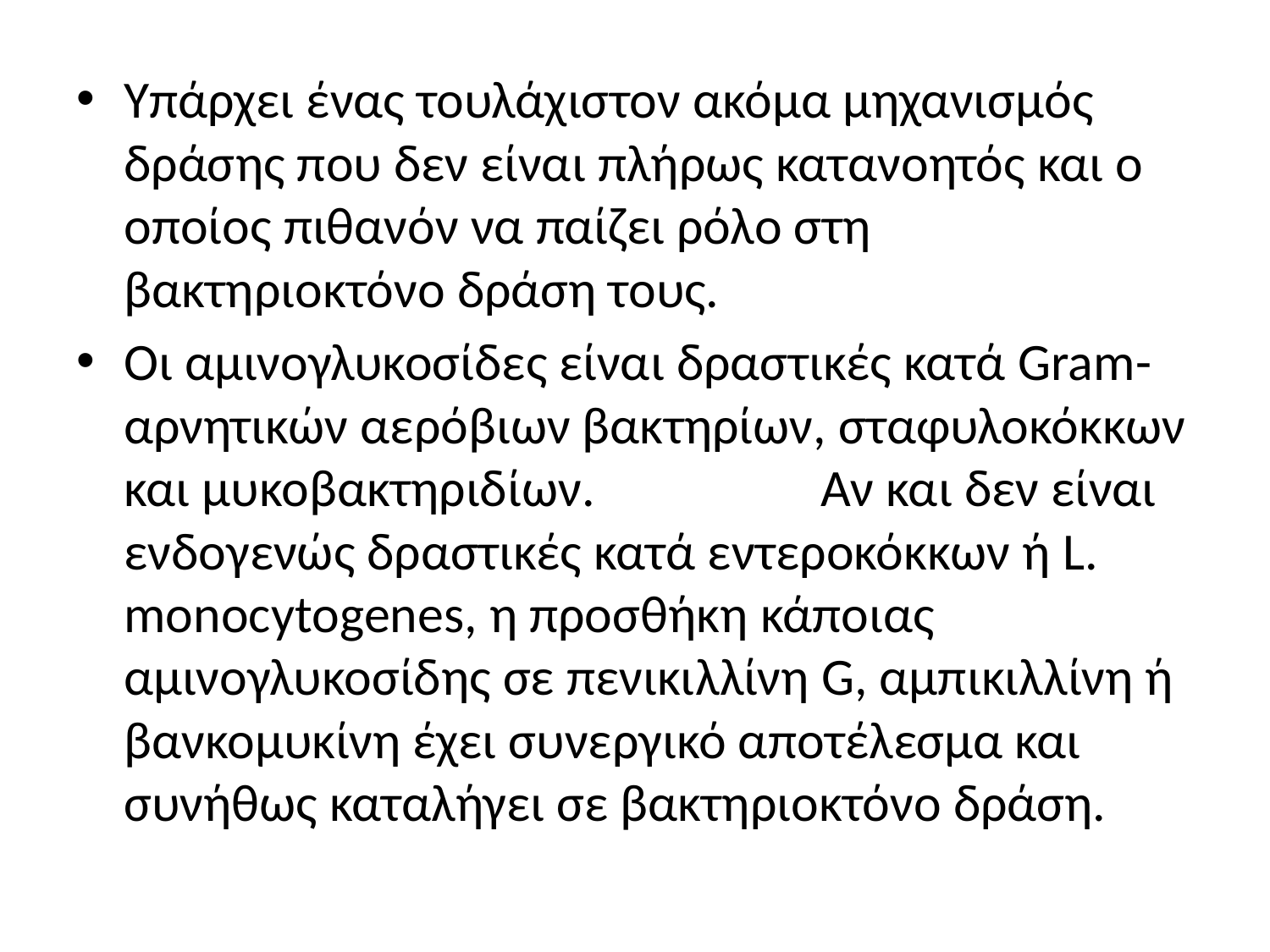

Υπάρχει ένας τουλάχιστον ακόμα μηχανισμός δράσης που δεν είναι πλήρως κατανοητός και ο οποίος πιθανόν να παίζει ρόλο στη βακτηριοκτόνο δράση τους.
Οι αμινογλυκοσίδες είναι δραστικές κατά Gram-αρνητικών αερόβιων βακτηρίων, σταφυλοκόκκων και μυκοβακτηριδίων.                   Αν και δεν είναι ενδογενώς δραστικές κατά εντεροκόκκων ή L. mono­cytogenes, η προσθήκη κάποιας αμινογλυκοσίδης σε πενικιλλίνη G, αμπικιλλίνη ή βανκομυκίνη έχει συνεργικό αποτέλεσμα και συνήθως καταλήγει σε βακτηριοκτόνο δράση.